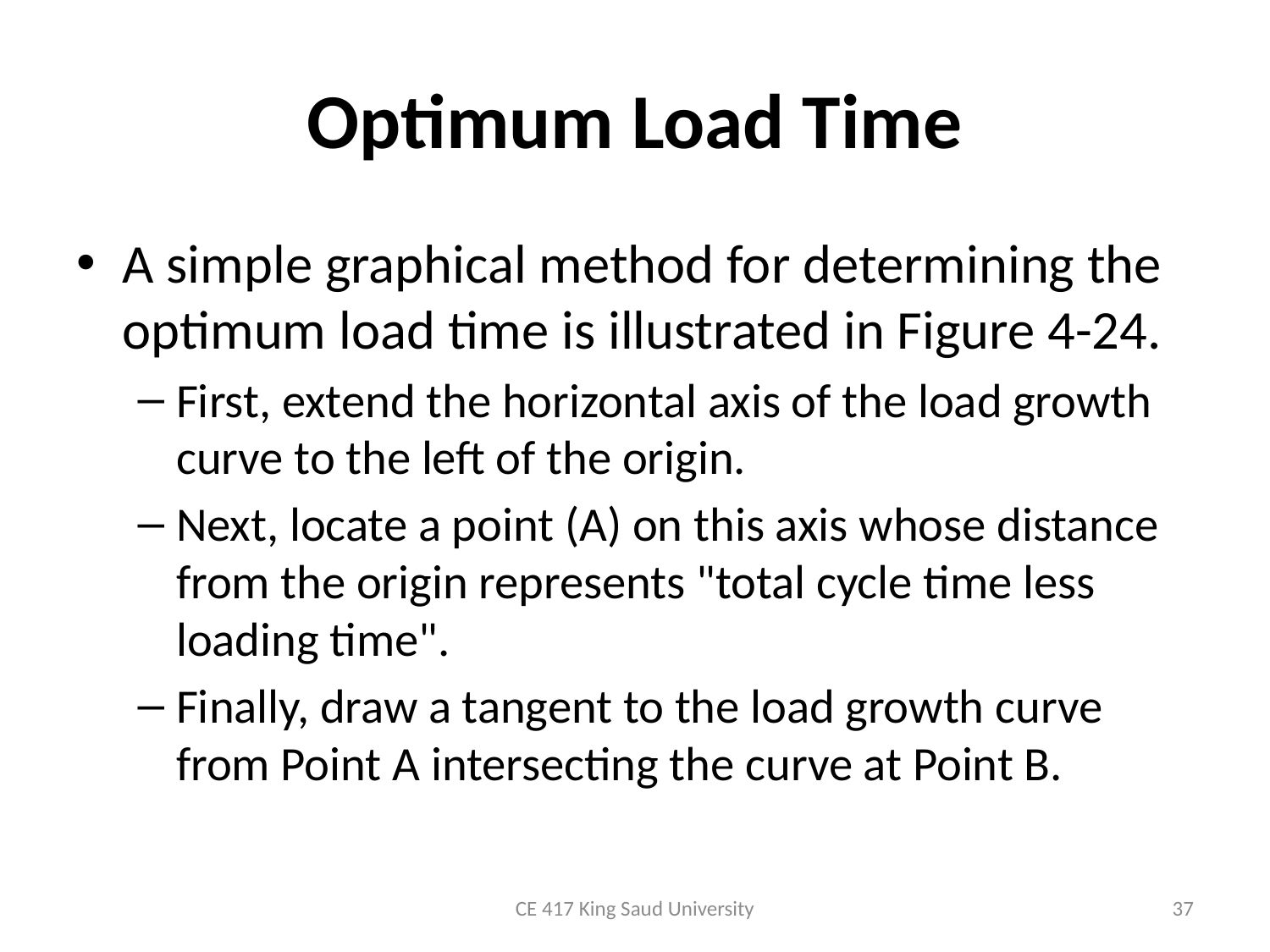

# Optimum Load Time
A simple graphical method for determining the optimum load time is illustrated in Figure 4-24.
First, extend the horizontal axis of the load growth curve to the left of the origin.
Next, locate a point (A) on this axis whose distance from the origin represents "total cycle time less loading time".
Finally, draw a tangent to the load growth curve from Point A intersecting the curve at Point B.
CE 417 King Saud University
37